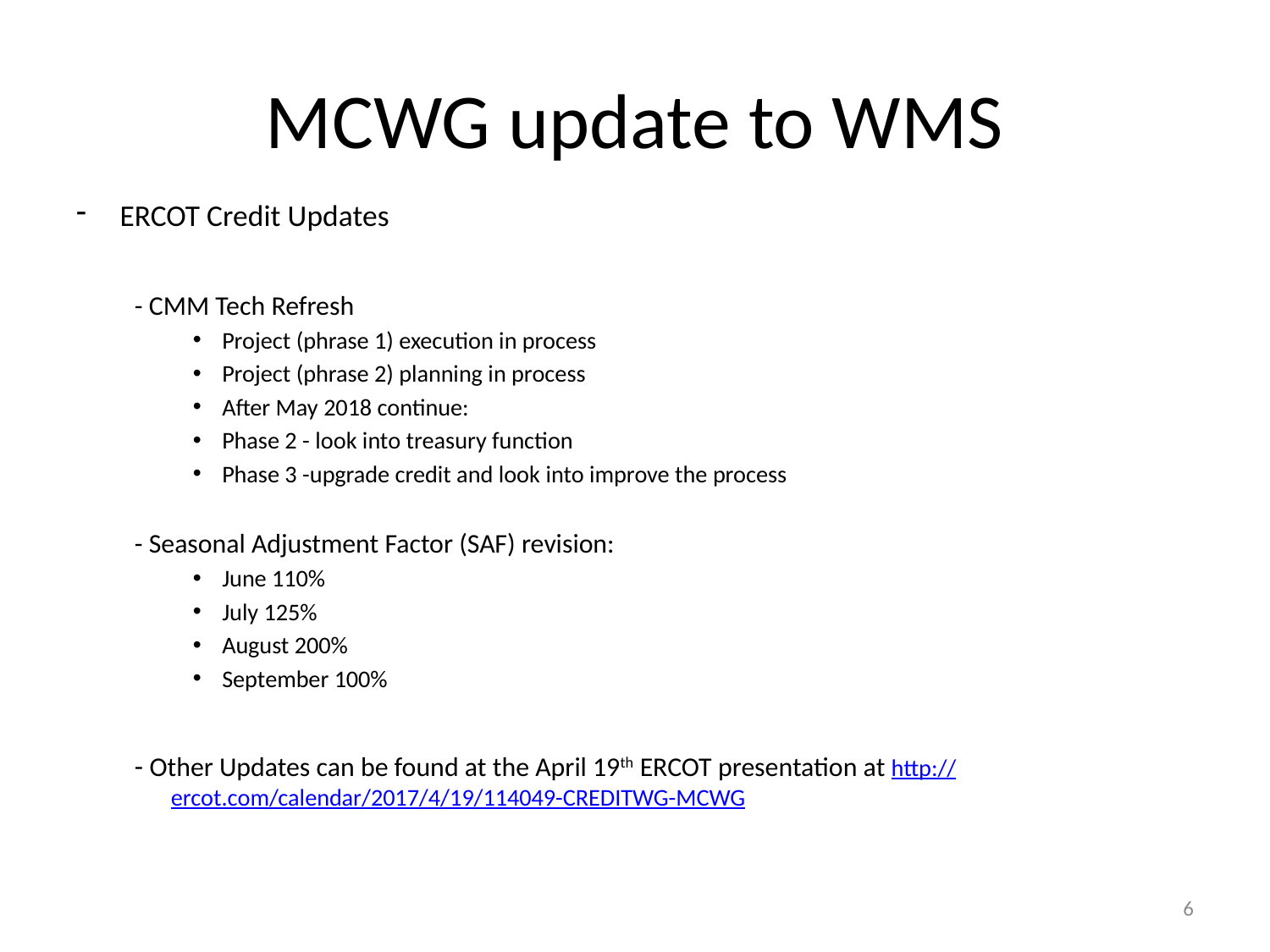

# MCWG update to WMS
ERCOT Credit Updates

- CMM Tech Refresh
Project (phrase 1) execution in process
Project (phrase 2) planning in process
After May 2018 continue:
Phase 2 - look into treasury function
Phase 3 -upgrade credit and look into improve the process

- Seasonal Adjustment Factor (SAF) revision:
June 110%
July 125%
August 200%
September 100%

- Other Updates can be found at the April 19th ERCOT presentation at http://ercot.com/calendar/2017/4/19/114049-CREDITWG-MCWG

6